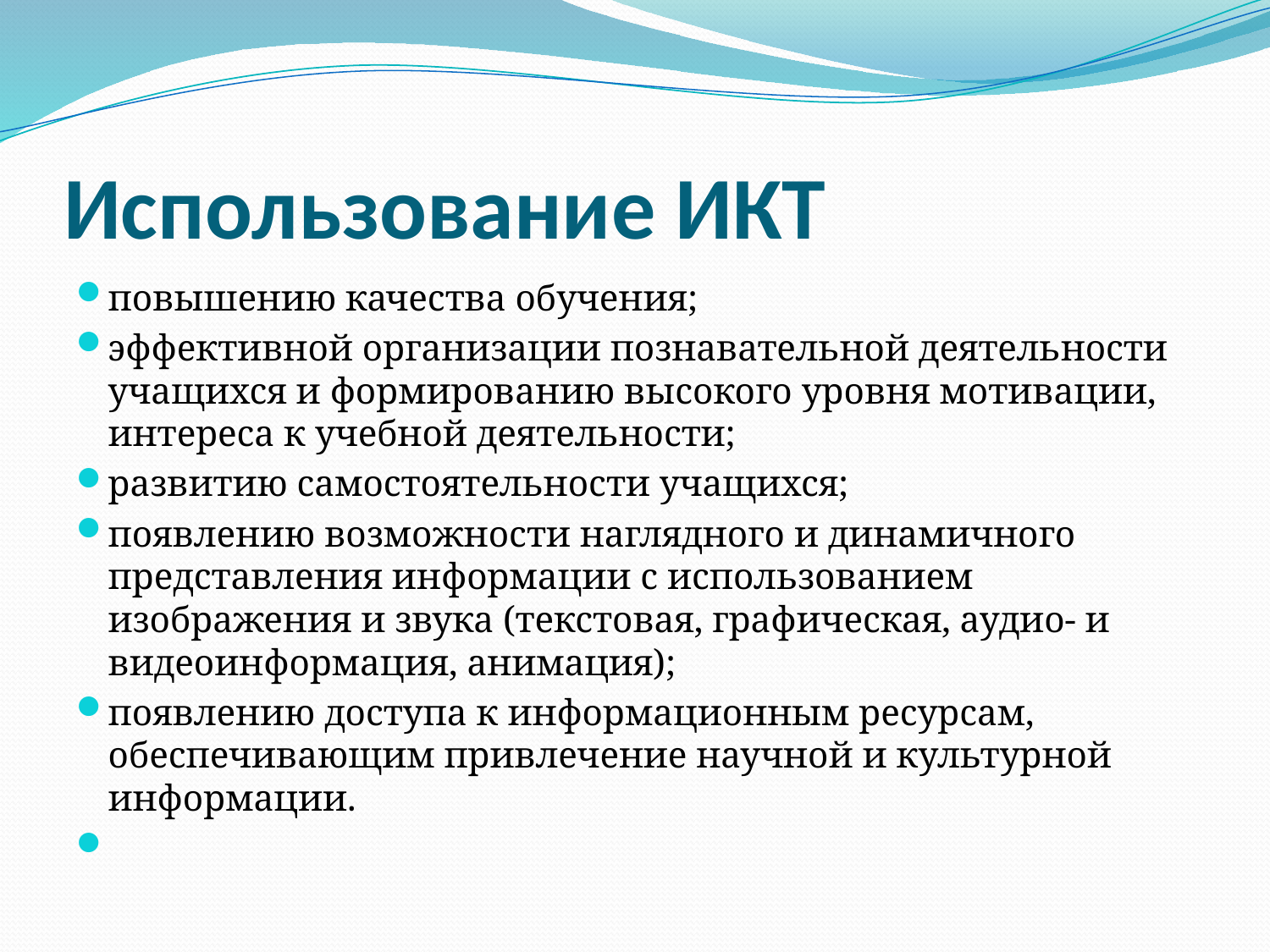

# Использование ИКТ
повышению качества обучения;
эффективной организации познавательной деятельности учащихся и формированию высокого уровня мотивации, интереса к учебной деятельности;
развитию самостоятельности учащихся;
появлению возможности наглядного и динамичного представления информации с использованием изображения и звука (текстовая, графическая, аудио- и видеоинформация, анимация);
появлению доступа к информационным ресурсам, обеспечивающим привлечение научной и культурной информации.